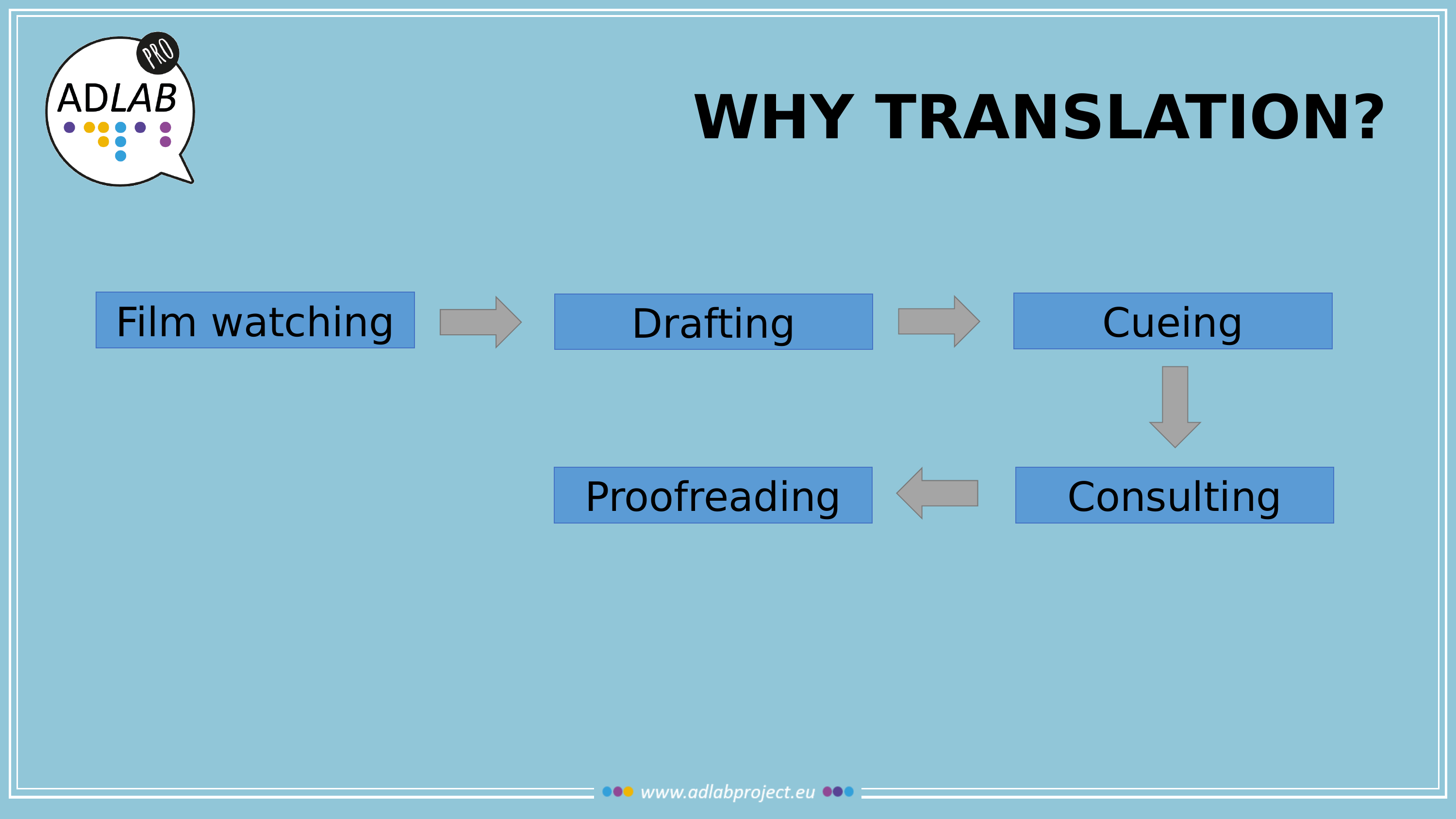

# Why translation?
Film watching
Cueing
Drafting

Proofreading
Consulting